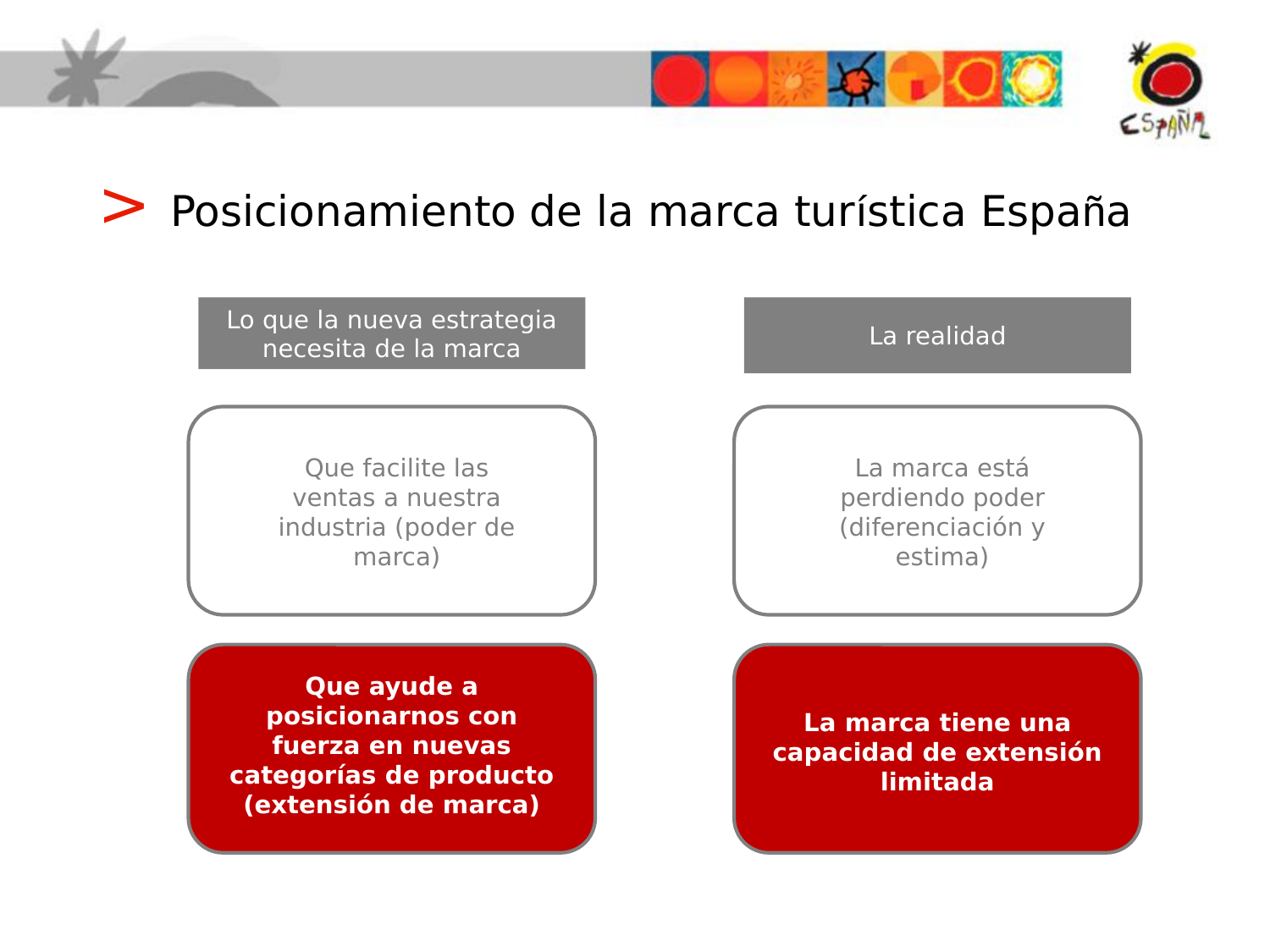

# > Posicionamiento de la marca turística España
Lo que la nueva estrategia necesita de la marca

La realidad

Que facilite las ventas a nuestra industria (poder de marca)
La marca está perdiendo poder (diferenciación y estima)

Que ayude a posicionarnos con fuerza en nuevas categorías de producto (extensión de marca)
La marca tiene una capacidad de extensión limitada